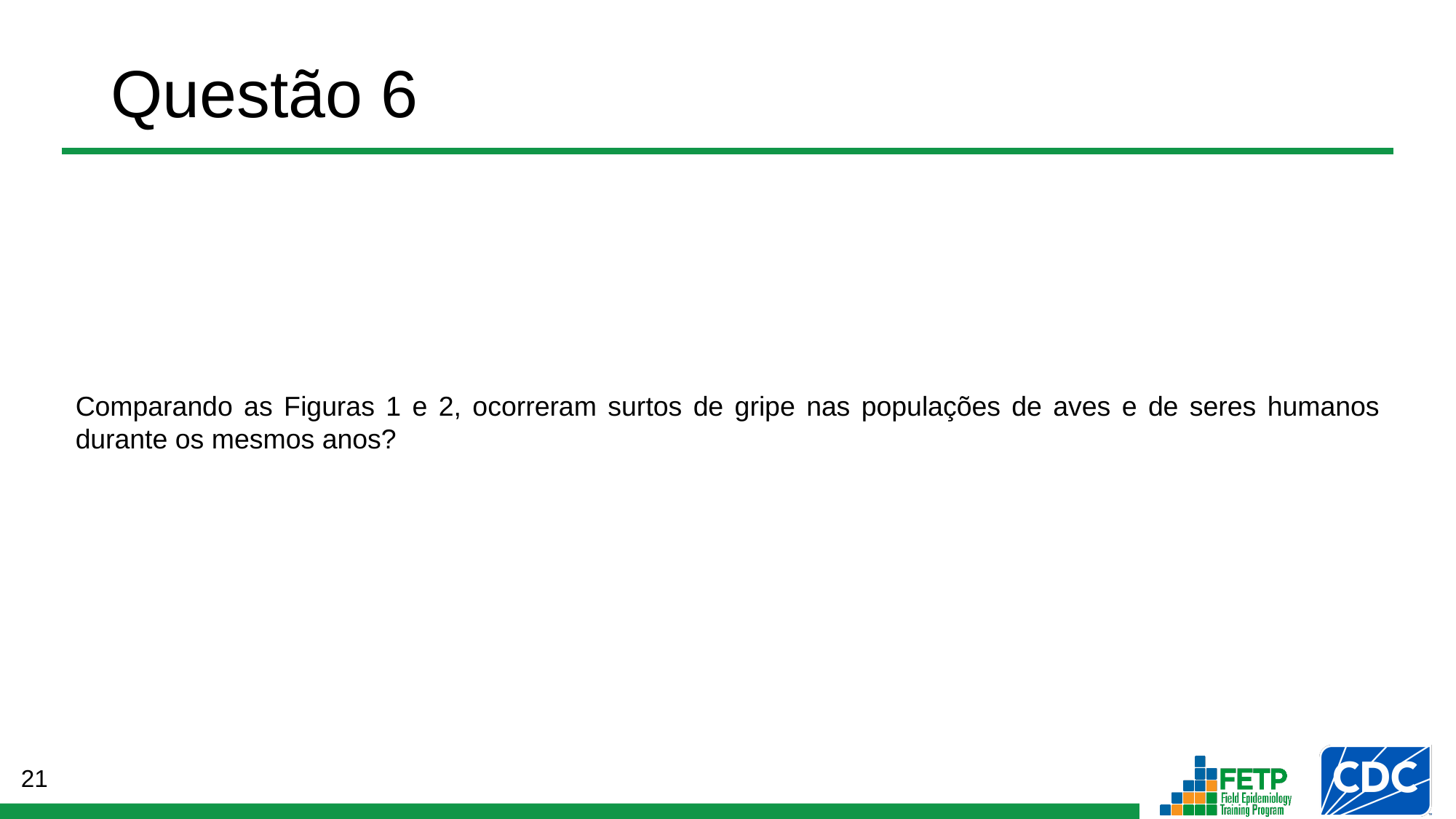

# Questão 6
Comparando as Figuras 1 e 2, ocorreram surtos de gripe nas populações de aves e de seres humanos durante os mesmos anos?